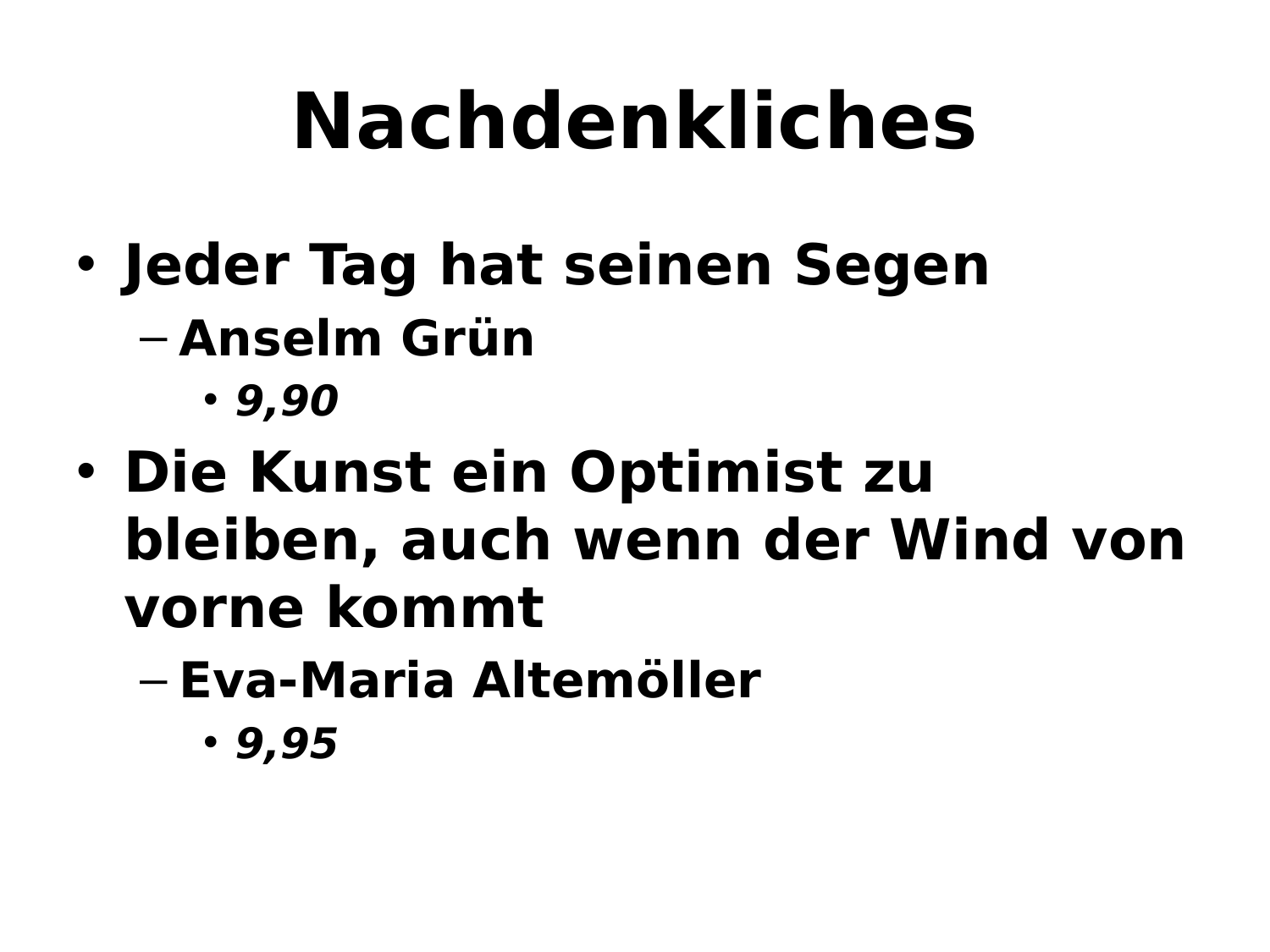

# Nachdenkliches
Jeder Tag hat seinen Segen
Anselm Grün
9,90
Die Kunst ein Optimist zu bleiben, auch wenn der Wind von vorne kommt
Eva-Maria Altemöller
9,95